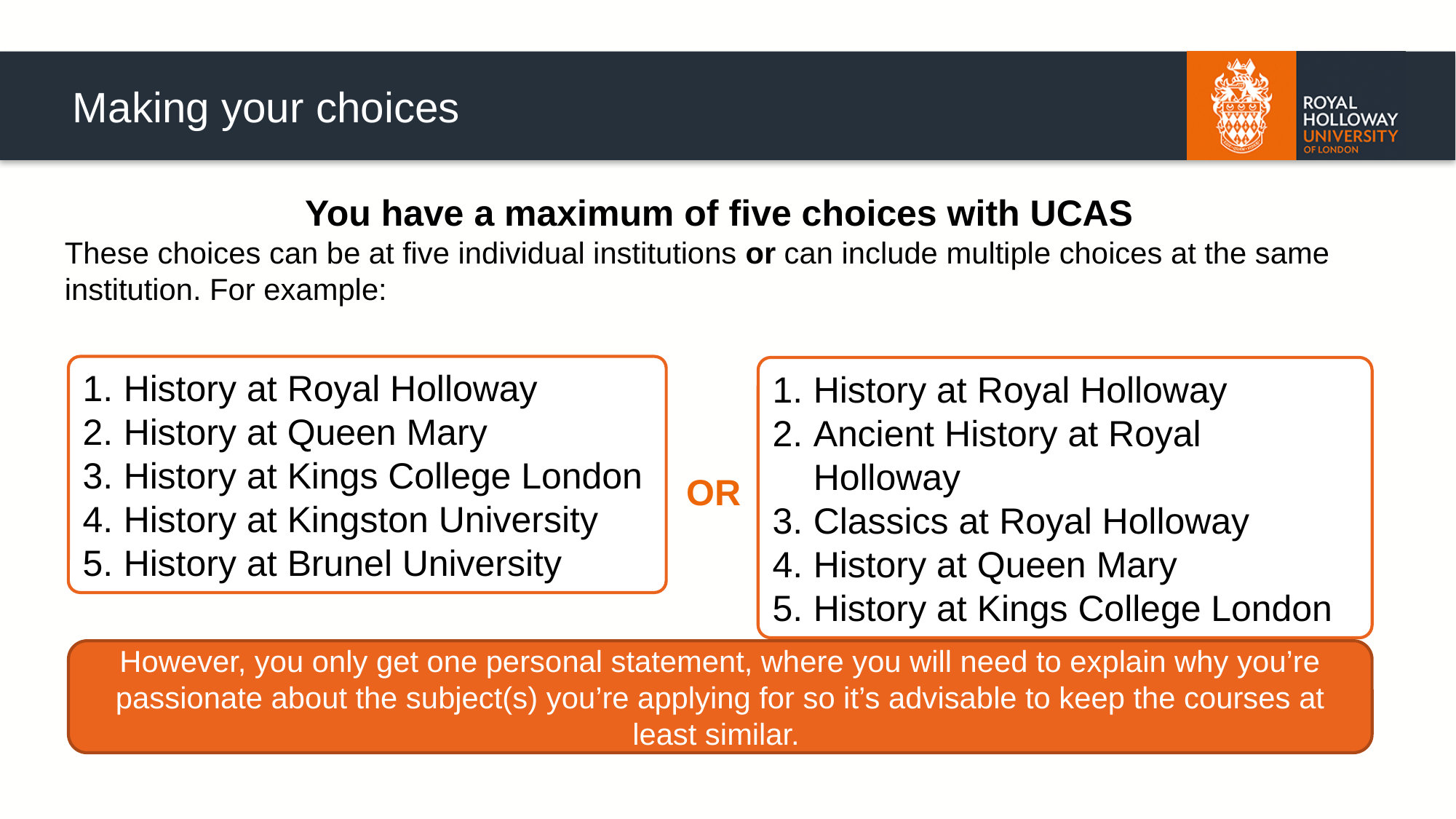

# Making your choices
You have a maximum of five choices with UCAS
These choices can be at five individual institutions or can include multiple choices at the same institution. For example:
History at Royal Holloway
History at Queen Mary
History at Kings College London
History at Kingston University
History at Brunel University
History at Royal Holloway
Ancient History at Royal Holloway
Classics at Royal Holloway
History at Queen Mary
History at Kings College London
OR
However, you only get one personal statement, where you will need to explain why you’re passionate about the subject(s) you’re applying for so it’s advisable to keep the courses at least similar.